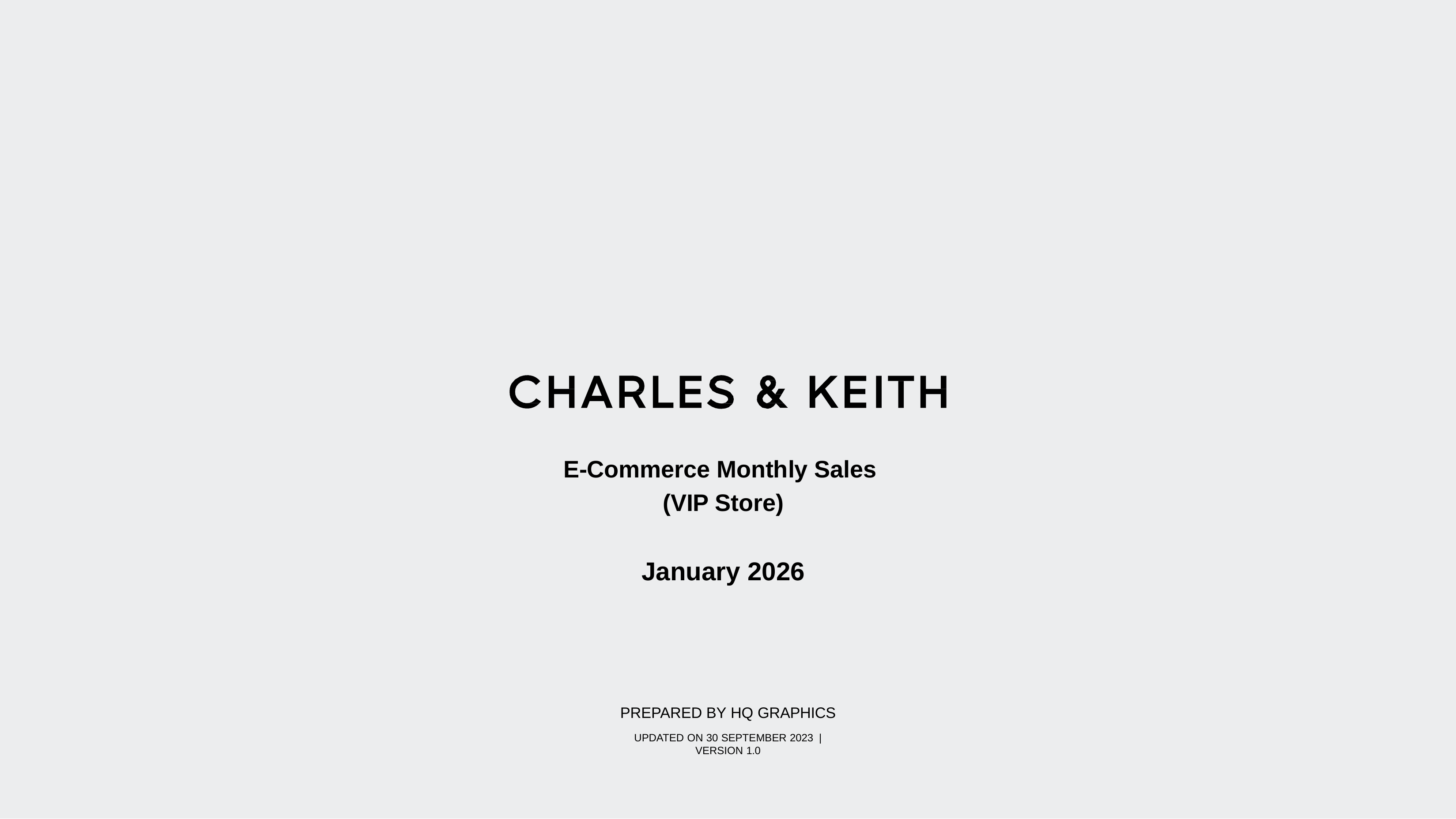

E-Commerce Monthly Sales
(VIP Store)

January 2026

PREPARED BY HQ GRAPHICS
UPDATED ON 30 SEPTEMBER 2023 | VERSION 1.0